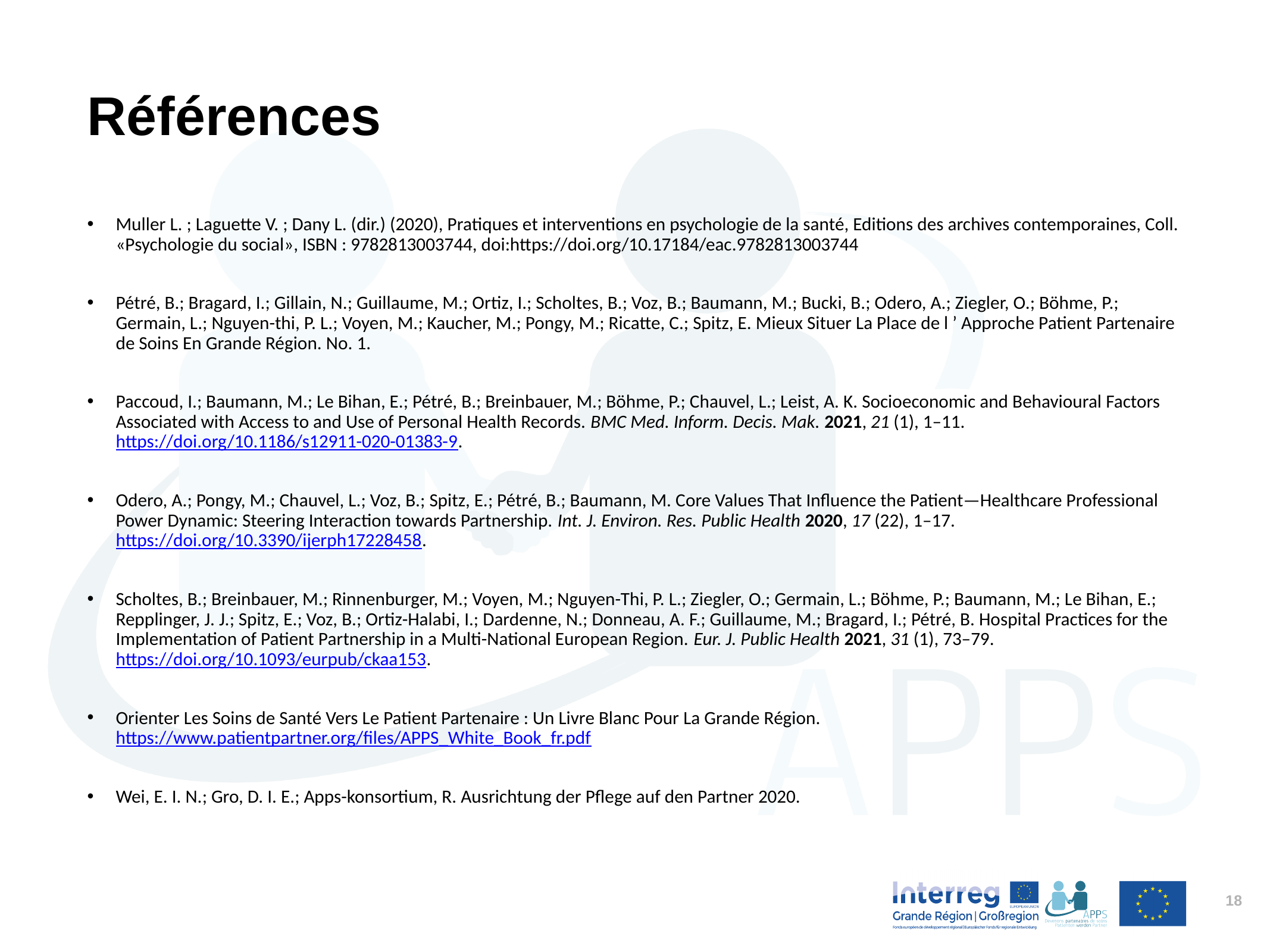

# Références
Muller L. ; Laguette V. ; Dany L. (dir.) (2020), Pratiques et interventions en psychologie de la santé, Editions des archives contemporaines, Coll. «Psychologie du social», ISBN : 9782813003744, doi:https://doi.org/10.17184/eac.9782813003744

Pétré, B.; Bragard, I.; Gillain, N.; Guillaume, M.; Ortiz, I.; Scholtes, B.; Voz, B.; Baumann, M.; Bucki, B.; Odero, A.; Ziegler, O.; Böhme, P.; Germain, L.; Nguyen-thi, P. L.; Voyen, M.; Kaucher, M.; Pongy, M.; Ricatte, C.; Spitz, E. Mieux Situer La Place de l ’ Approche Patient Partenaire de Soins En Grande Région. No. 1.

Paccoud, I.; Baumann, M.; Le Bihan, E.; Pétré, B.; Breinbauer, M.; Böhme, P.; Chauvel, L.; Leist, A. K. Socioeconomic and Behavioural Factors Associated with Access to and Use of Personal Health Records. BMC Med. Inform. Decis. Mak. 2021, 21 (1), 1–11. https://doi.org/10.1186/s12911-020-01383-9.

Odero, A.; Pongy, M.; Chauvel, L.; Voz, B.; Spitz, E.; Pétré, B.; Baumann, M. Core Values That Influence the Patient—Healthcare Professional Power Dynamic: Steering Interaction towards Partnership. Int. J. Environ. Res. Public Health 2020, 17 (22), 1–17. https://doi.org/10.3390/ijerph17228458.

Scholtes, B.; Breinbauer, M.; Rinnenburger, M.; Voyen, M.; Nguyen-Thi, P. L.; Ziegler, O.; Germain, L.; Böhme, P.; Baumann, M.; Le Bihan, E.; Repplinger, J. J.; Spitz, E.; Voz, B.; Ortiz-Halabi, I.; Dardenne, N.; Donneau, A. F.; Guillaume, M.; Bragard, I.; Pétré, B. Hospital Practices for the Implementation of Patient Partnership in a Multi-National European Region. Eur. J. Public Health 2021, 31 (1), 73–79. https://doi.org/10.1093/eurpub/ckaa153.

Orienter Les Soins de Santé Vers Le Patient Partenaire : Un Livre Blanc Pour La Grande Région. https://www.patientpartner.org/files/APPS_White_Book_fr.pdf

Wei, E. I. N.; Gro, D. I. E.; Apps-konsortium, R. Ausrichtung der Pflege auf den Partner 2020.
18